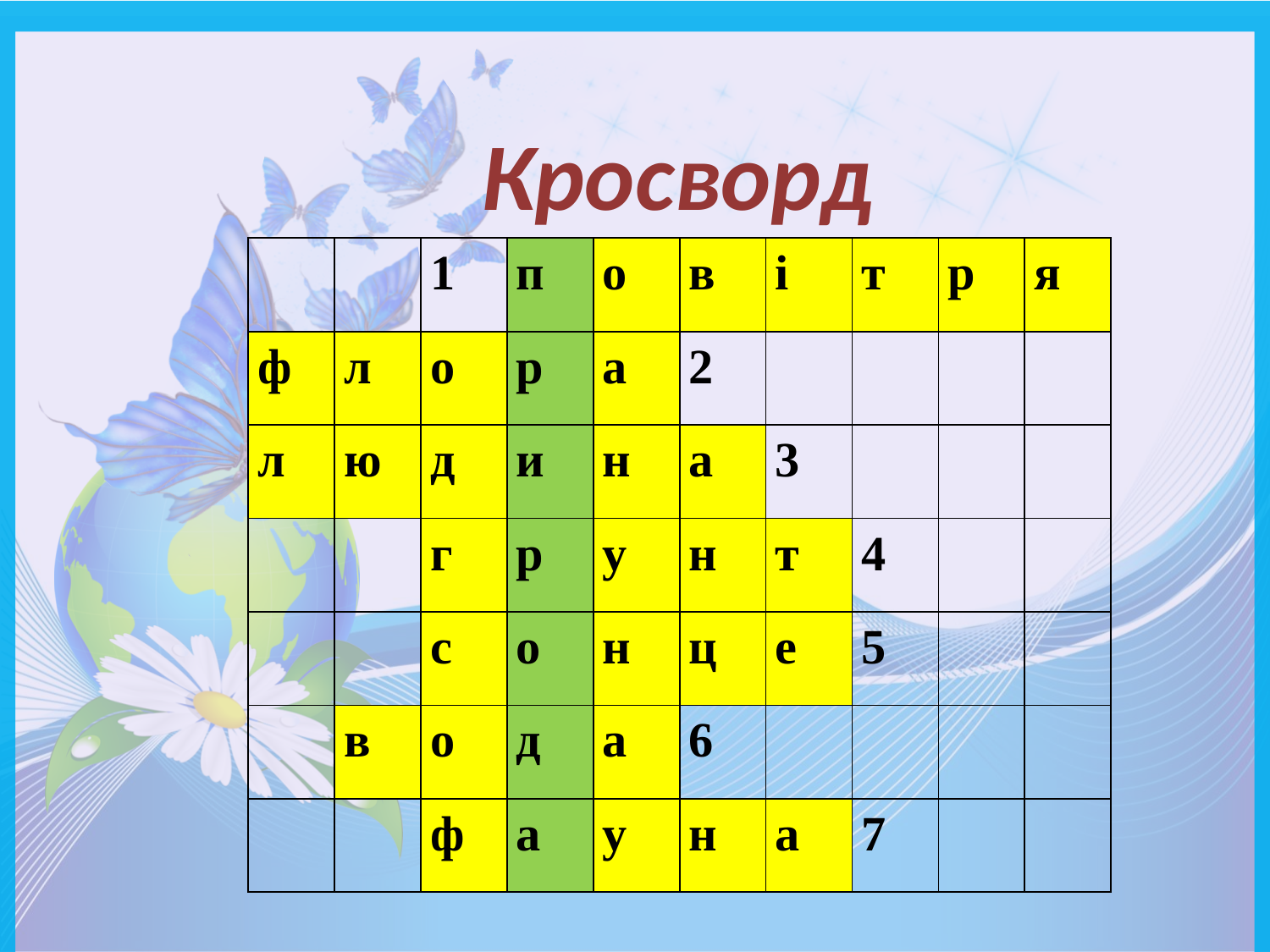

Кросворд
|  |  | 1 | п | о | в | і | т | р | я |
| --- | --- | --- | --- | --- | --- | --- | --- | --- | --- |
| ф | л | о | р | а | 2 |  |  |  |  |
| л | ю | д | и | н | а | 3 |  |  |  |
|  |  | г | р | у | н | т | 4 |  |  |
|  |  | с | о | н | ц | е | 5 |  |  |
|  | в | о | д | а | 6 |  |  |  |  |
|  |  | ф | а | у | н | а | 7 |  |  |